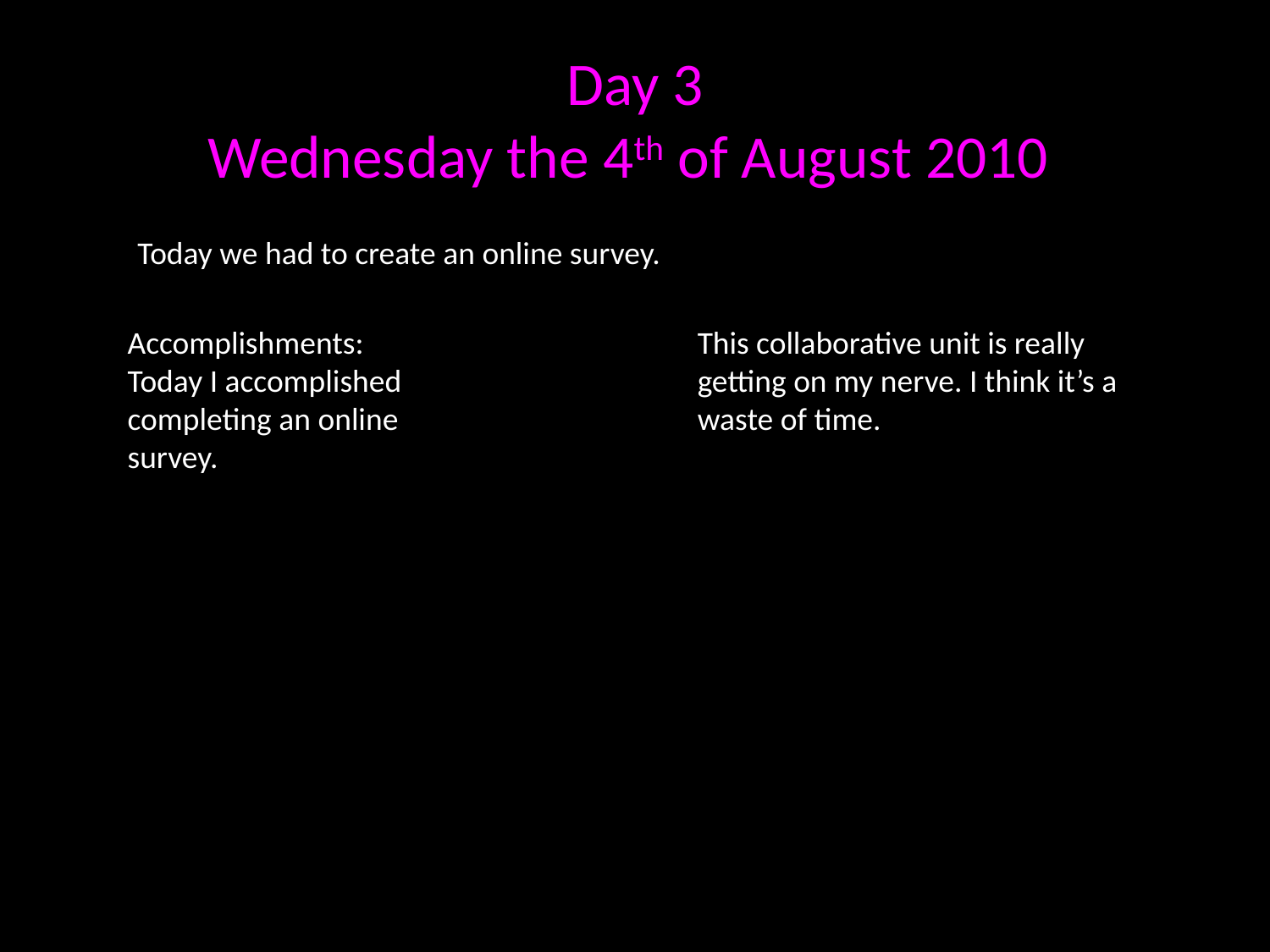

# Day 3 Wednesday the 4th of August 2010
Today we had to create an online survey.
Accomplishments:
Today I accomplished completing an online survey.
This collaborative unit is really getting on my nerve. I think it’s a waste of time.